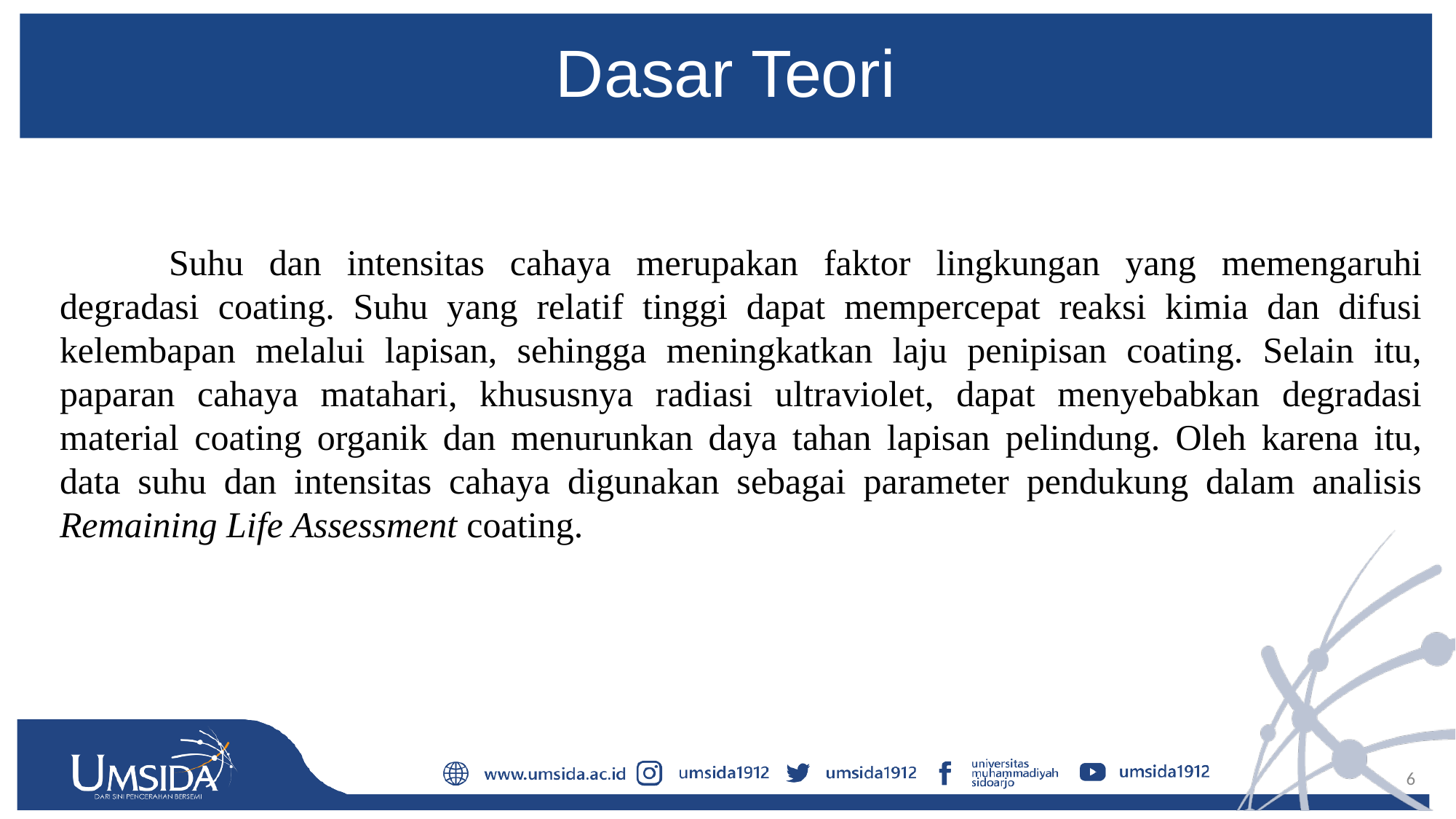

# Dasar Teori
	Suhu dan intensitas cahaya merupakan faktor lingkungan yang memengaruhi degradasi coating. Suhu yang relatif tinggi dapat mempercepat reaksi kimia dan difusi kelembapan melalui lapisan, sehingga meningkatkan laju penipisan coating. Selain itu, paparan cahaya matahari, khususnya radiasi ultraviolet, dapat menyebabkan degradasi material coating organik dan menurunkan daya tahan lapisan pelindung. Oleh karena itu, data suhu dan intensitas cahaya digunakan sebagai parameter pendukung dalam analisis Remaining Life Assessment coating.